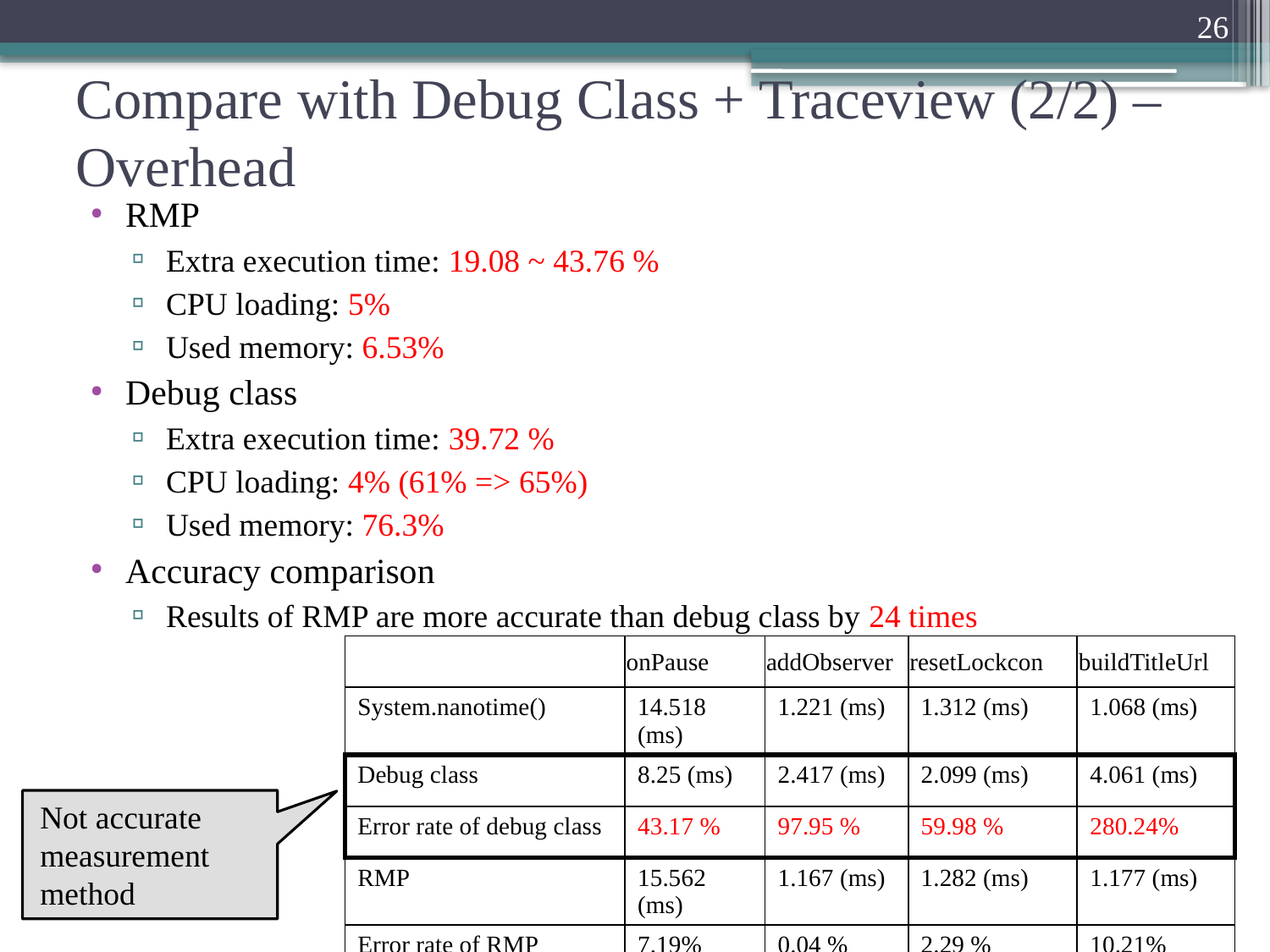

26
# Compare with Debug Class + Traceview (2/2) – Overhead
RMP
Extra execution time: 19.08 ~ 43.76 %
CPU loading: 5%
Used memory: 6.53%
Debug class
Extra execution time: 39.72 %
CPU loading: 4% (61% => 65%)
Used memory: 76.3%
Accuracy comparison
Results of RMP are more accurate than debug class by 24 times

|  | onPause | addObserver | resetLockcon | buildTitleUrl |
| --- | --- | --- | --- | --- |
| System.nanotime() | 14.518 (ms) | 1.221 (ms) | 1.312 (ms) | 1.068 (ms) |
| Debug class | 8.25 (ms) | 2.417 (ms) | 2.099 (ms) | 4.061 (ms) |
| Error rate of debug class | 43.17 % | 97.95 % | 59.98 % | 280.24% |
| RMP | 15.562 (ms) | 1.167 (ms) | 1.282 (ms) | 1.177 (ms) |
| Error rate of RMP | 7.19% | 0.04 % | 2.29 % | 10.21% |

Not accurate measurement method